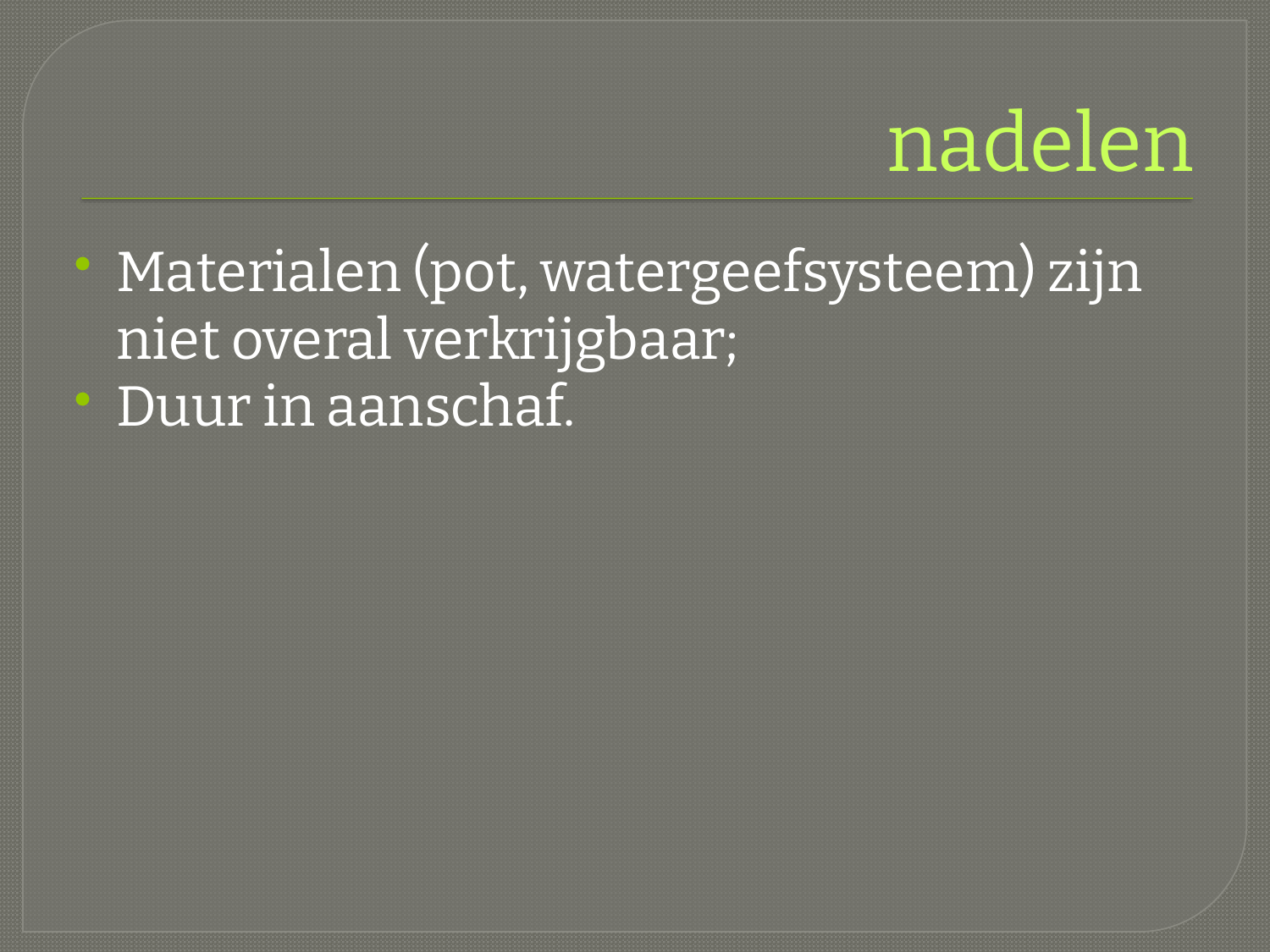

# nadelen
Materialen (pot, watergeefsysteem) zijn niet overal verkrijgbaar;
Duur in aanschaf.